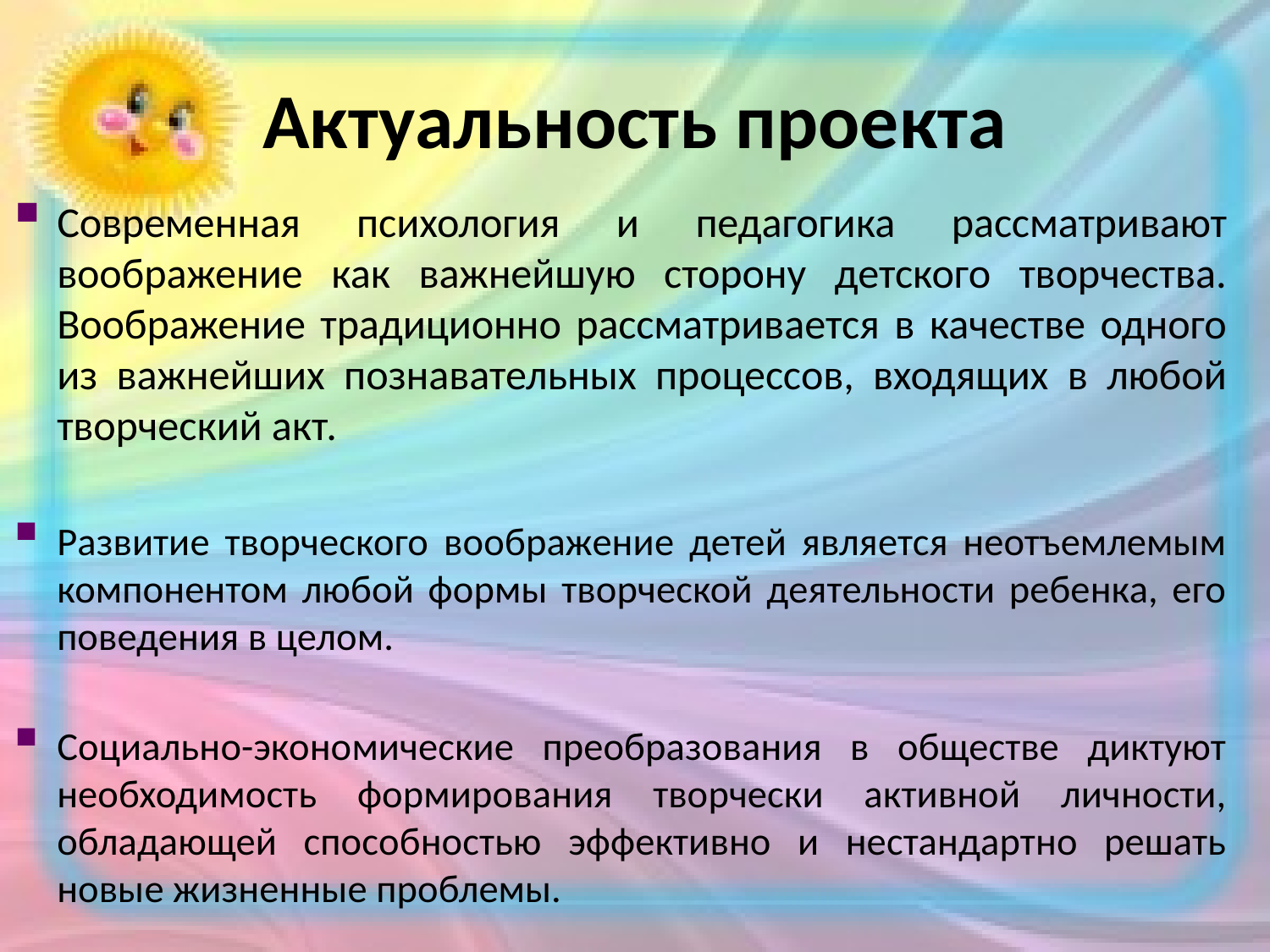

# Актуальность проекта
Современная психология и педагогика рассматривают воображение как важнейшую сторону детского творчества. Воображение традиционно рассматривается в качестве одного из важнейших познавательных процессов, входящих в любой творческий акт.

Развитие творческого воображение детей является неотъемлемым компонентом любой формы творческой деятельности ребенка, его поведения в целом.

Социально-экономические преобразования в обществе диктуют необходимость формирования творчески активной личности, обладающей способностью эффективно и нестандартно решать новые жизненные проблемы.